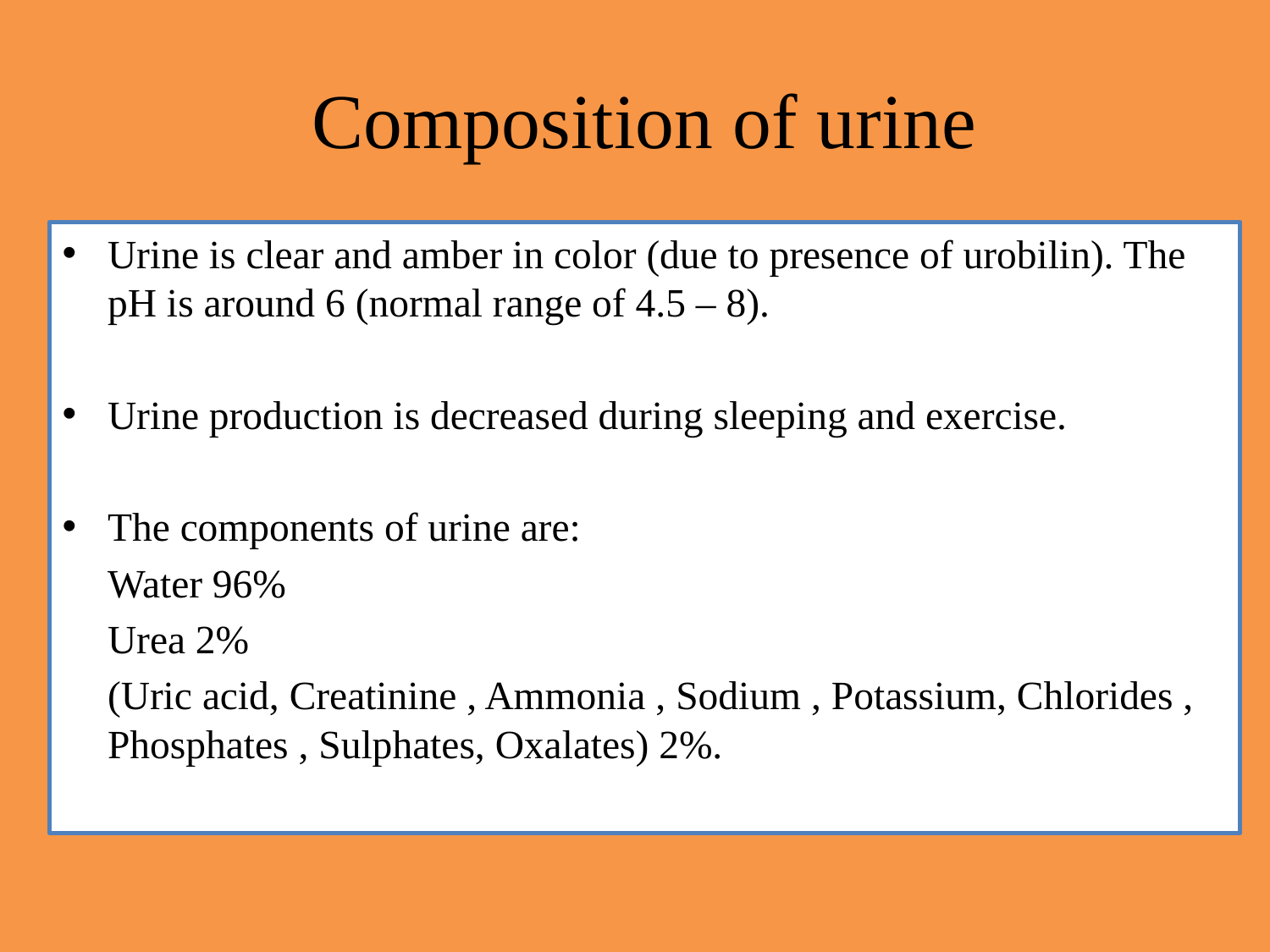

# Composition of urine
Urine is clear and amber in color (due to presence of urobilin). The pH is around 6 (normal range of 4.5 – 8).

Urine production is decreased during sleeping and exercise.

The components of urine are:
	Water 96%
	Urea 2%
	(Uric acid, Creatinine , Ammonia , Sodium , Potassium, Chlorides , Phosphates , Sulphates, Oxalates) 2%.